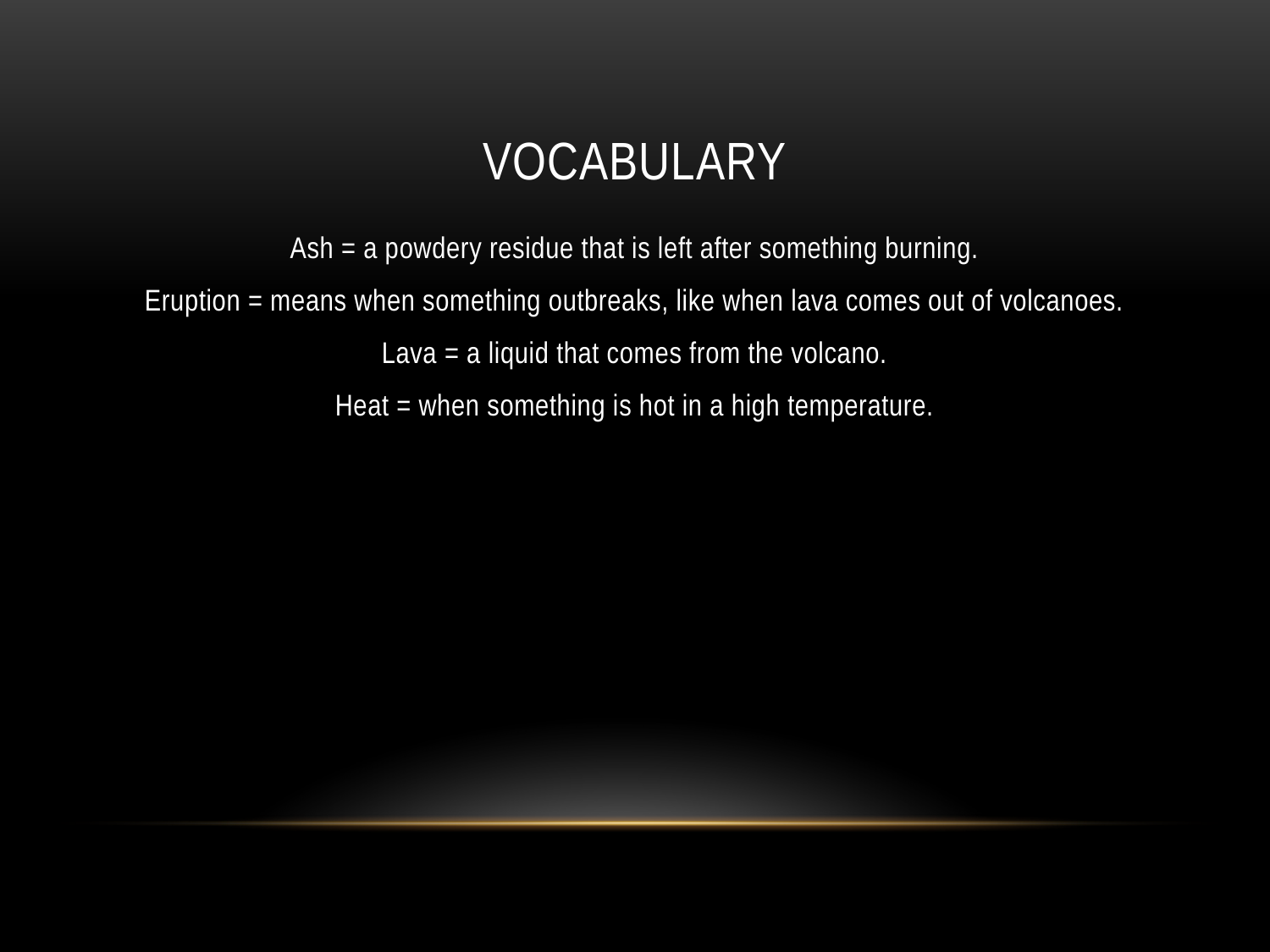

# Vocabulary
Ash = a powdery residue that is left after something burning.
Eruption = means when something outbreaks, like when lava comes out of volcanoes.
Lava = a liquid that comes from the volcano.
Heat = when something is hot in a high temperature.